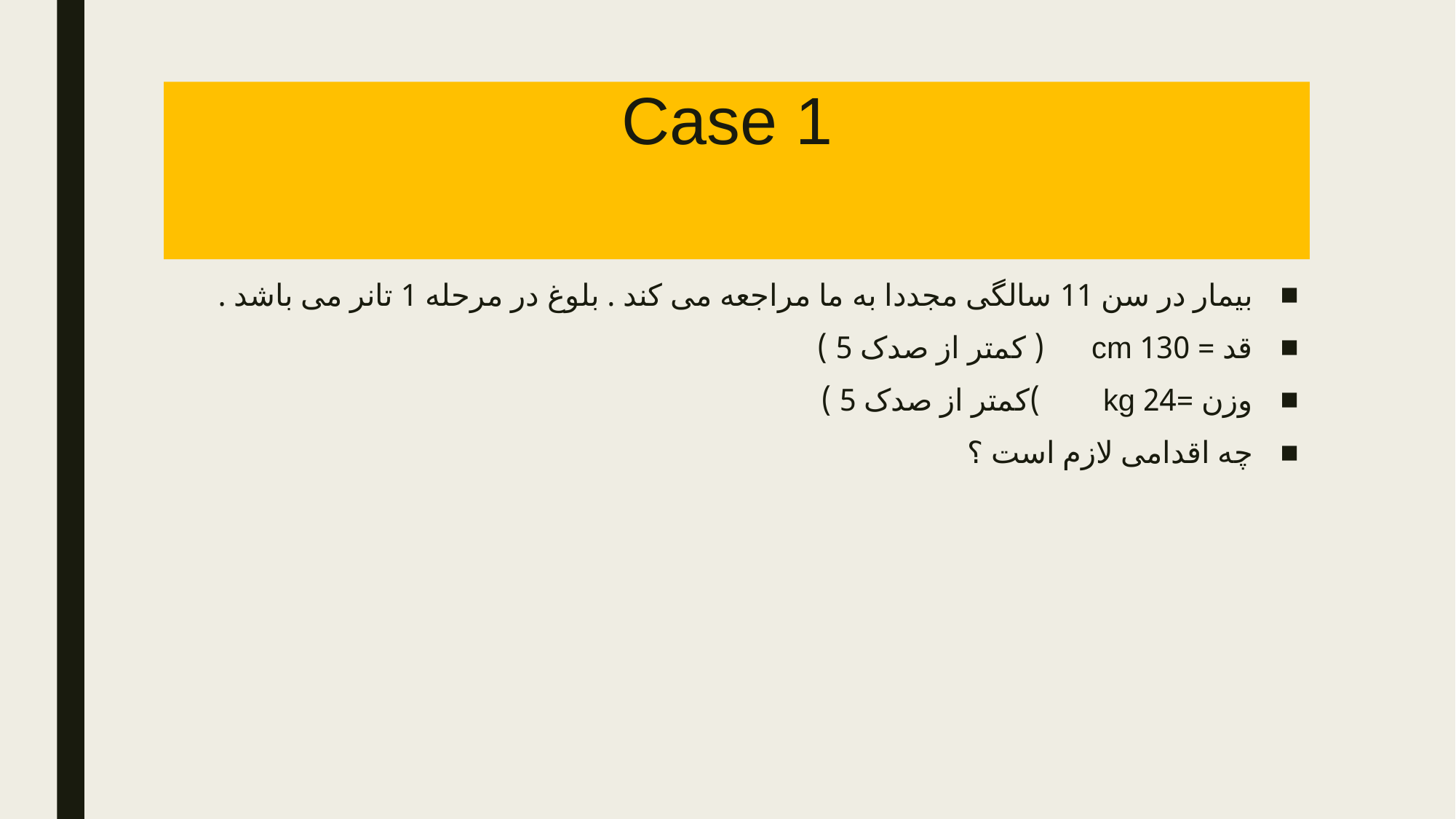

# Case 1
بیمار در سن 11 سالگی مجددا به ما مراجعه می کند . بلوغ در مرحله 1 تانر می باشد .
قد = 130 cm      ( کمتر از صدک 5 )
وزن =24 kg        )کمتر از صدک 5 )
چه اقدامی لازم است ؟